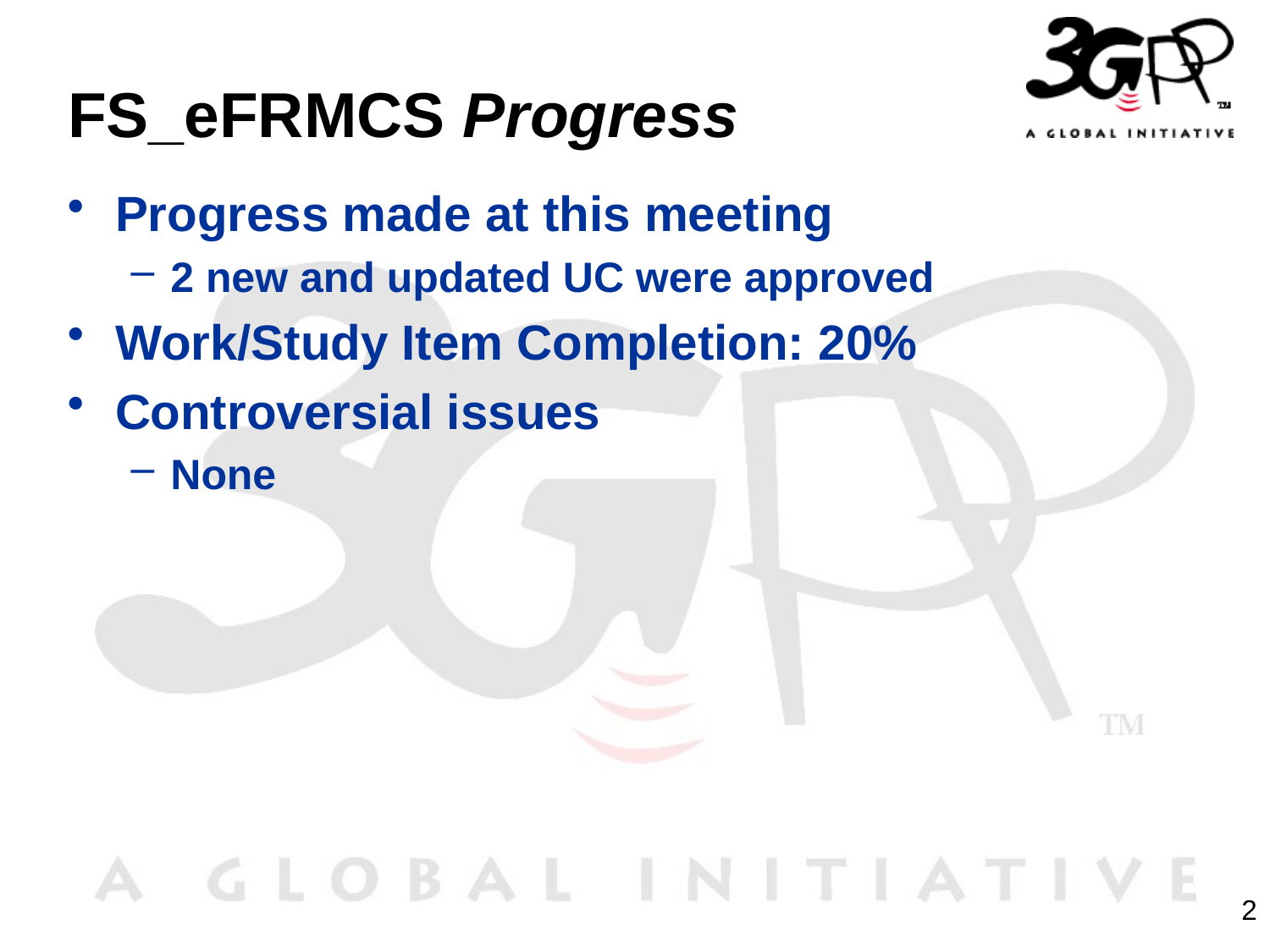

# FS_eFRMCS Progress
Progress made at this meeting
2 new and updated UC were approved
Work/Study Item Completion: 20%
Controversial issues
None
2